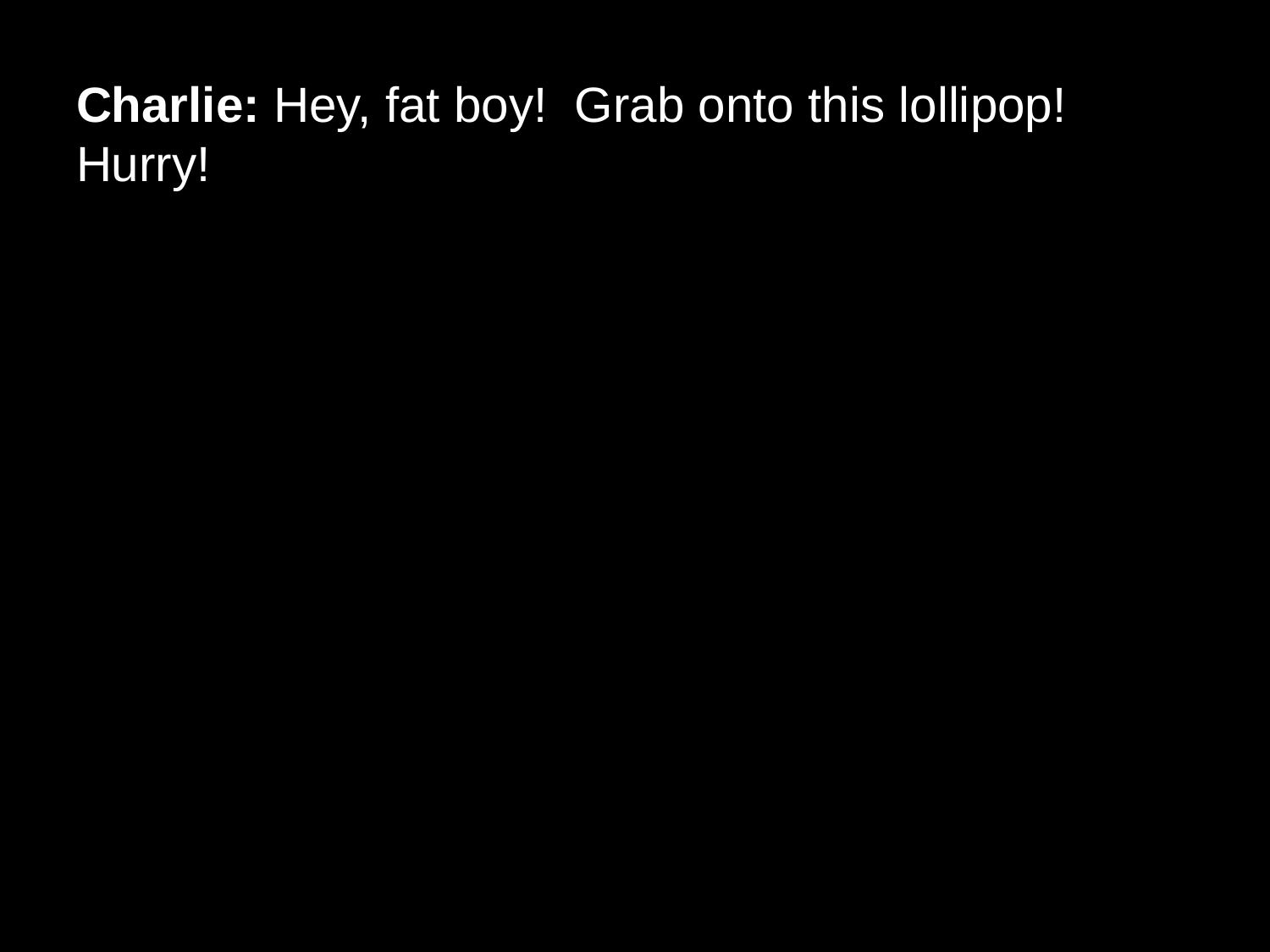

# Charlie: Hey, fat boy!  Grab onto this lollipop! Hurry!